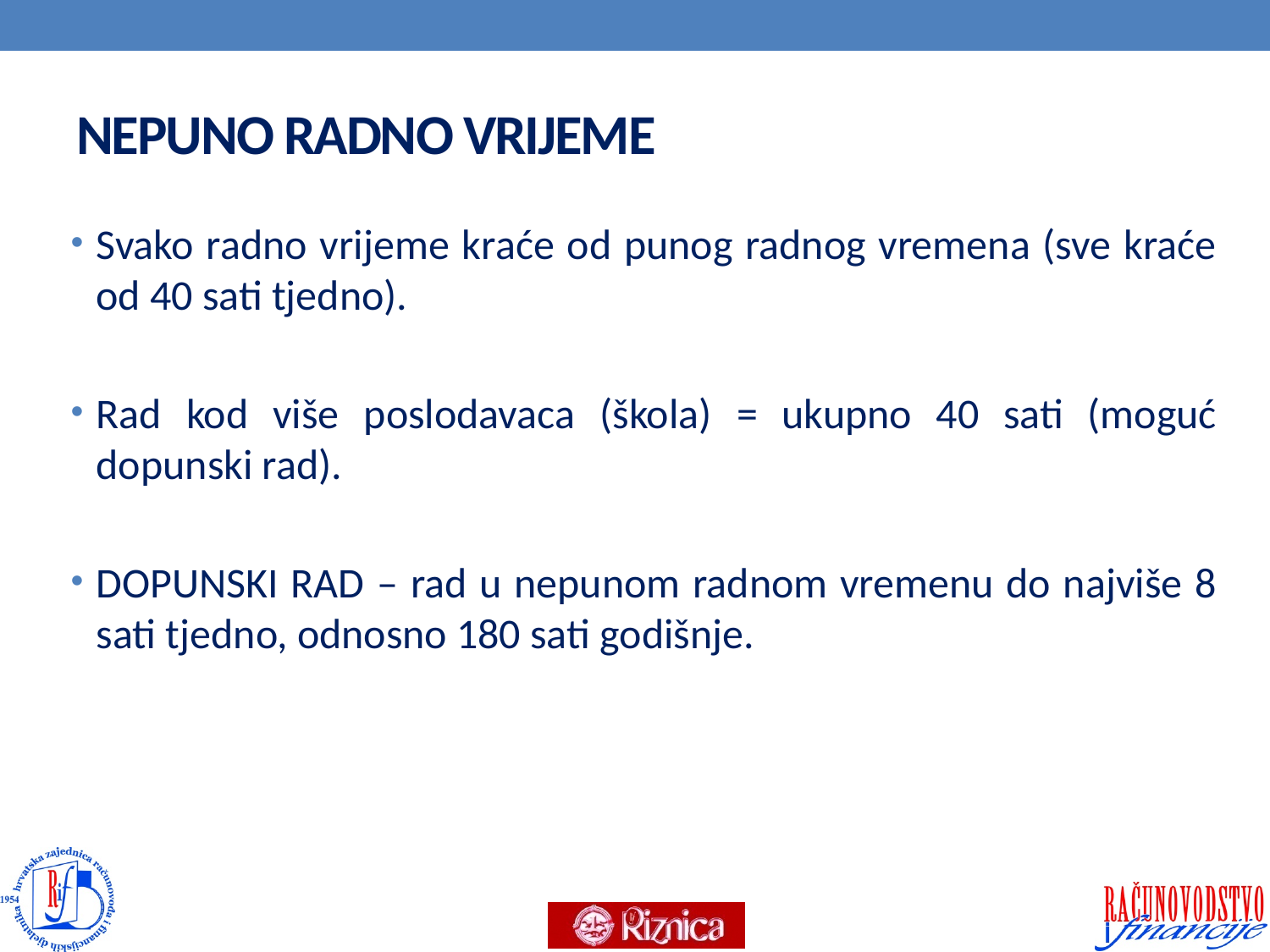

# NEPUNO RADNO VRIJEME
Svako radno vrijeme kraće od punog radnog vremena (sve kraće od 40 sati tjedno).

Rad kod više poslodavaca (škola) = ukupno 40 sati (moguć dopunski rad).

DOPUNSKI RAD – rad u nepunom radnom vremenu do najviše 8 sati tjedno, odnosno 180 sati godišnje.